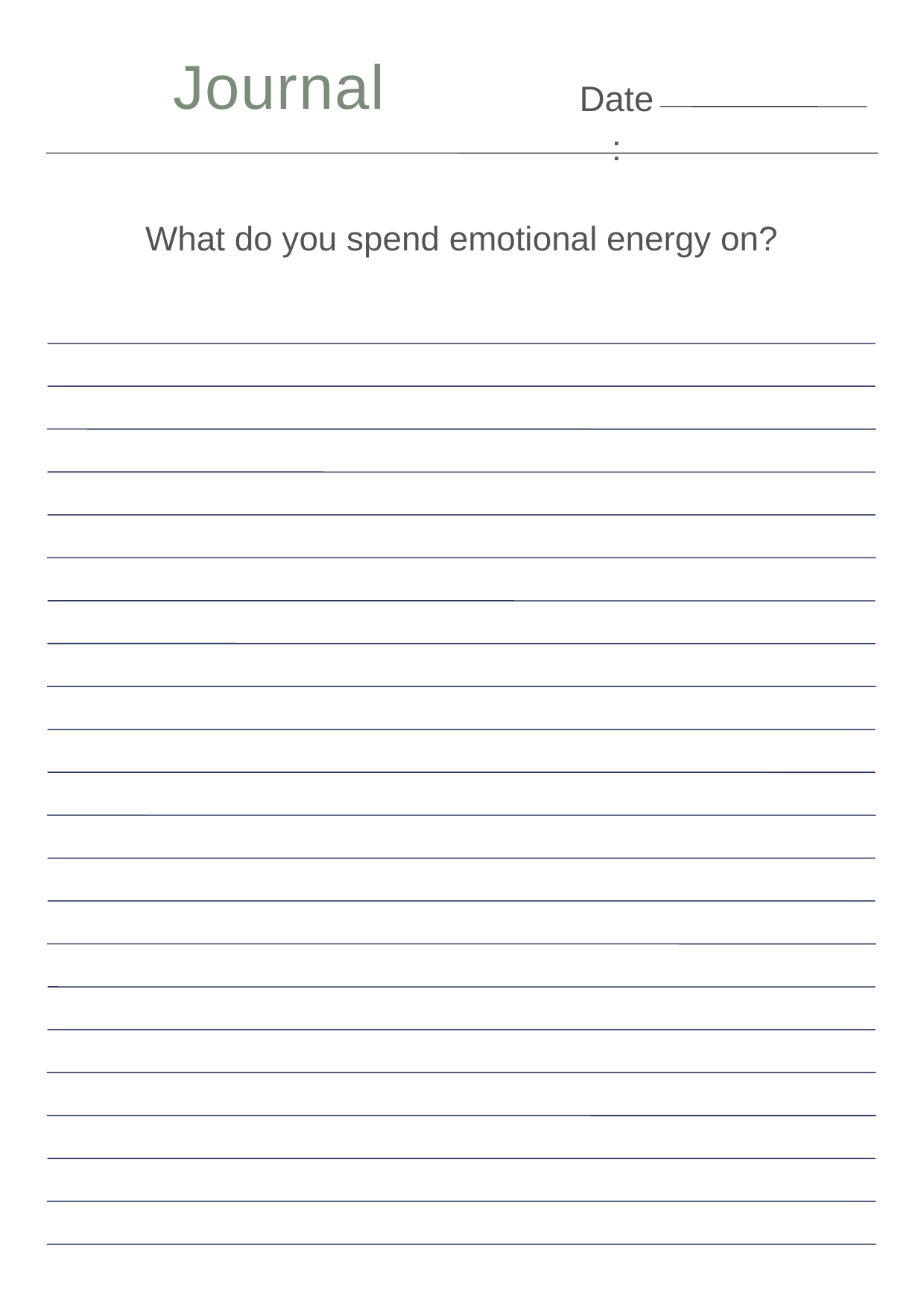

Journal
Date:

What do you spend emotional energy on?